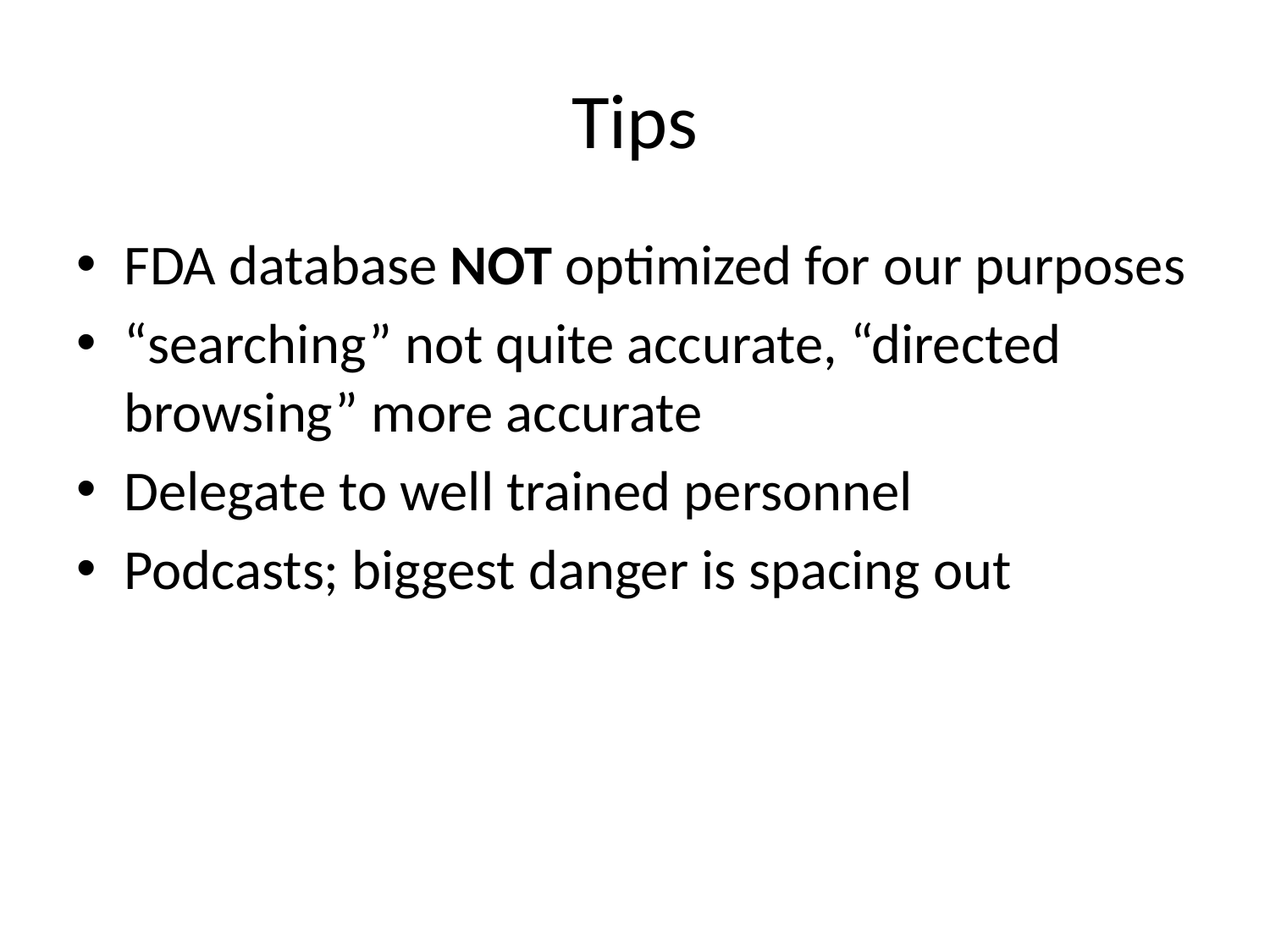

# Tips
FDA database NOT optimized for our purposes
“searching” not quite accurate, “directed browsing” more accurate
Delegate to well trained personnel
Podcasts; biggest danger is spacing out